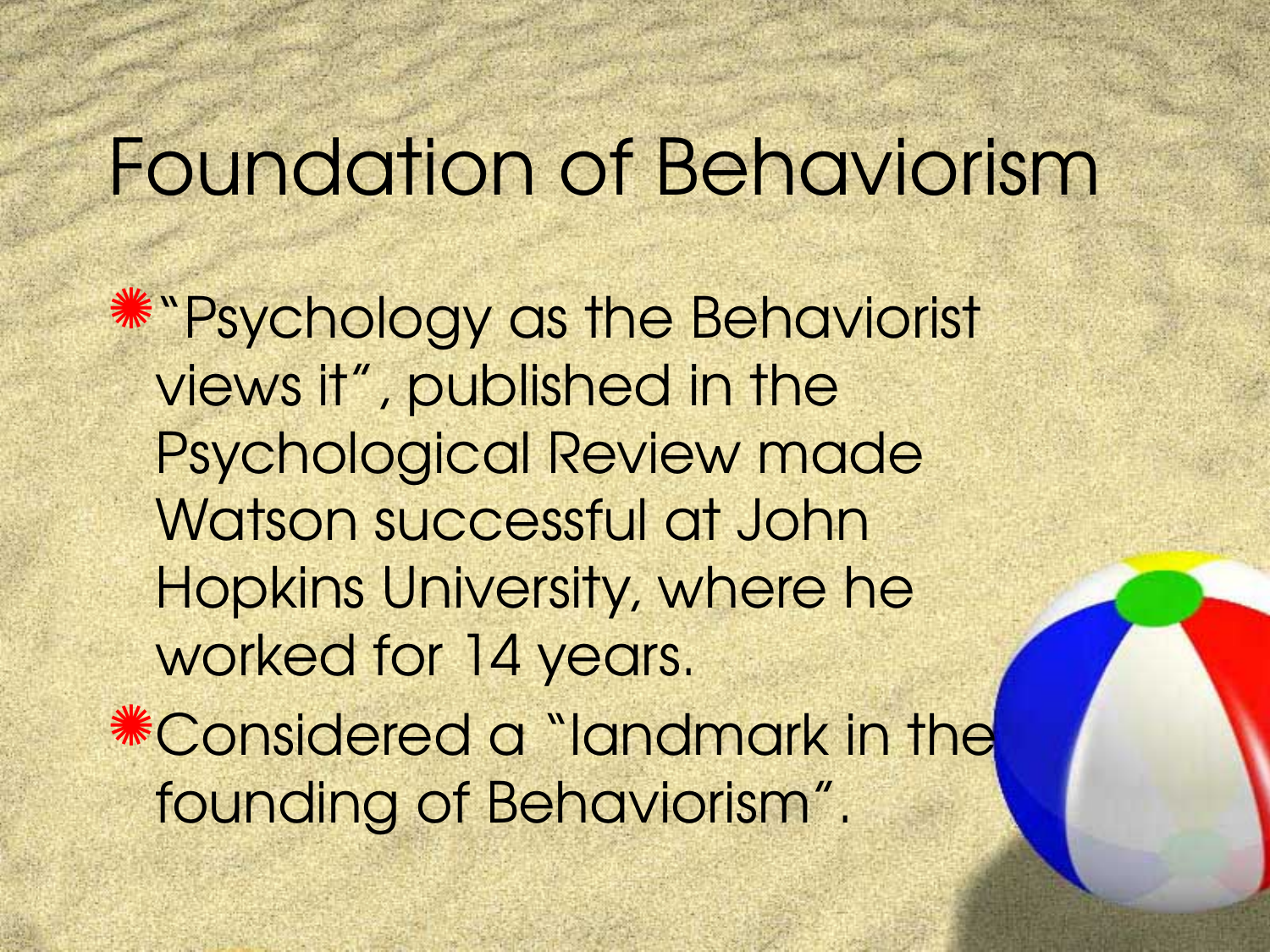

# Foundation of Behaviorism
“Psychology as the Behaviorist views it”, published in the Psychological Review made Watson successful at John Hopkins University, where he worked for 14 years.
Considered a “landmark in the founding of Behaviorism”.